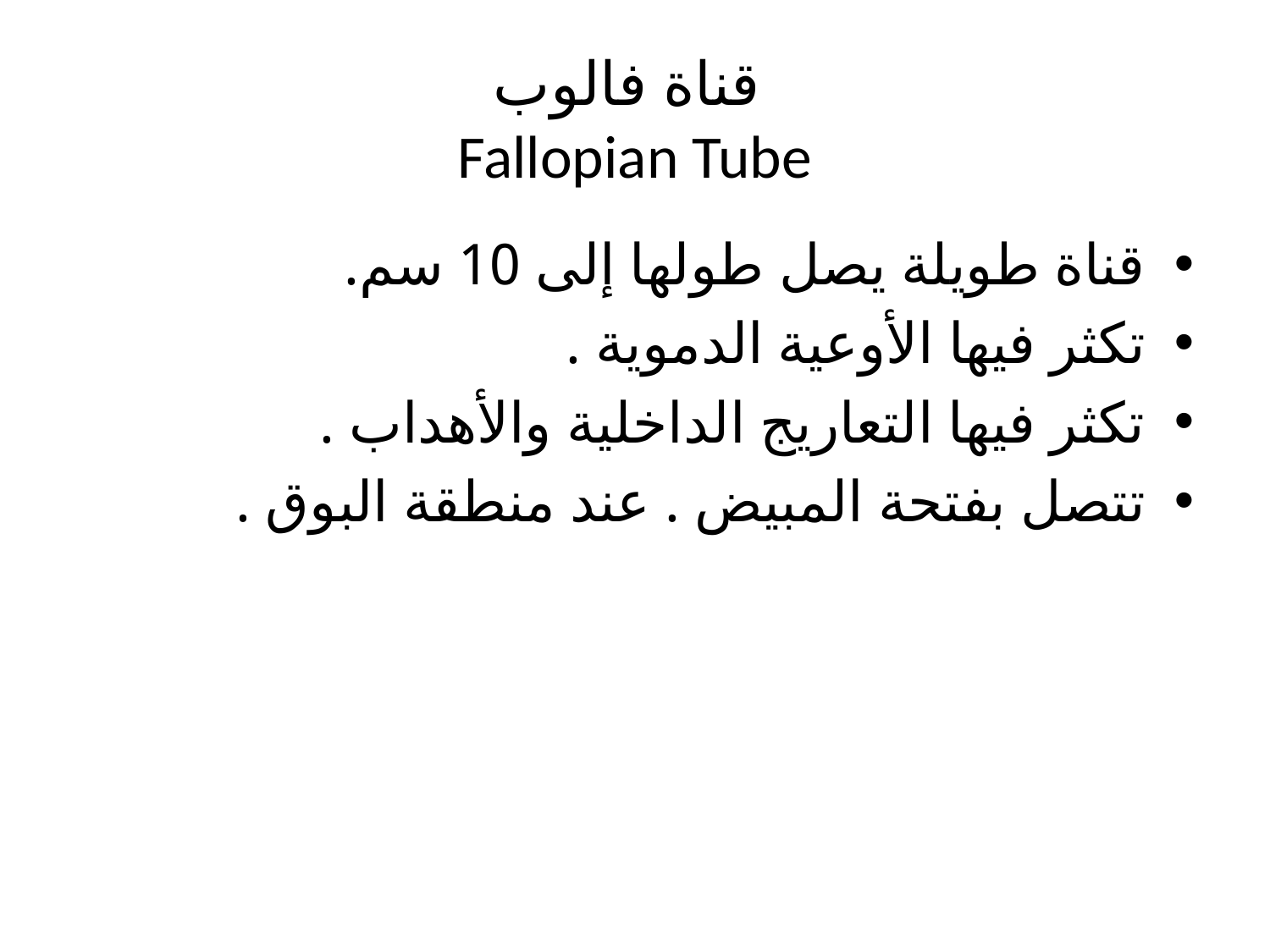

# قناة فالوب Fallopian Tube
قناة طويلة يصل طولها إلى 10 سم.
تكثر فيها الأوعية الدموية .
تكثر فيها التعاريج الداخلية والأهداب .
تتصل بفتحة المبيض . عند منطقة البوق .